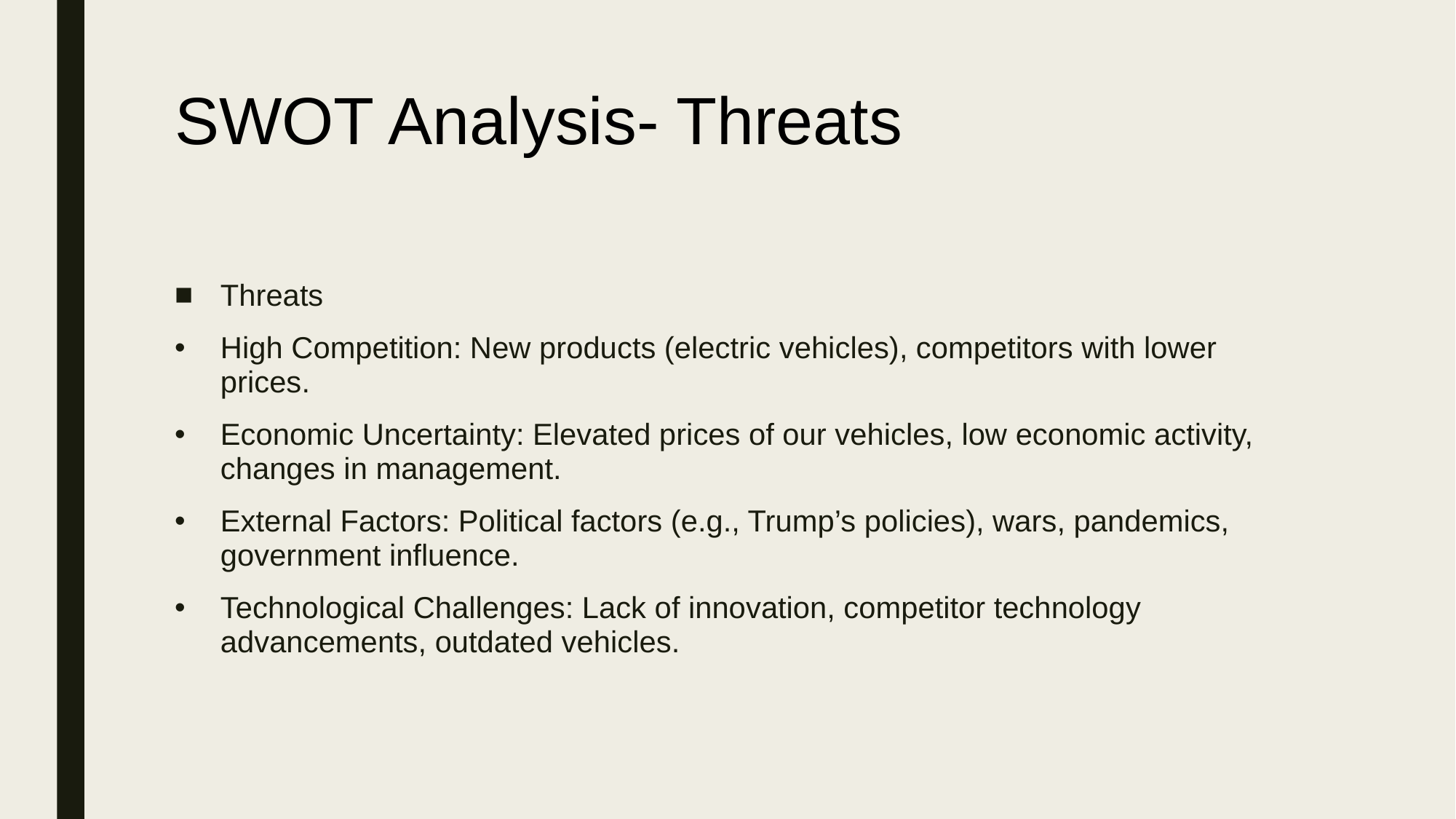

# SWOT Analysis- Threats
Threats
High Competition: New products (electric vehicles), competitors with lower prices.
Economic Uncertainty: Elevated prices of our vehicles, low economic activity, changes in management.
External Factors: Political factors (e.g., Trump’s policies), wars, pandemics, government influence.
Technological Challenges: Lack of innovation, competitor technology advancements, outdated vehicles.